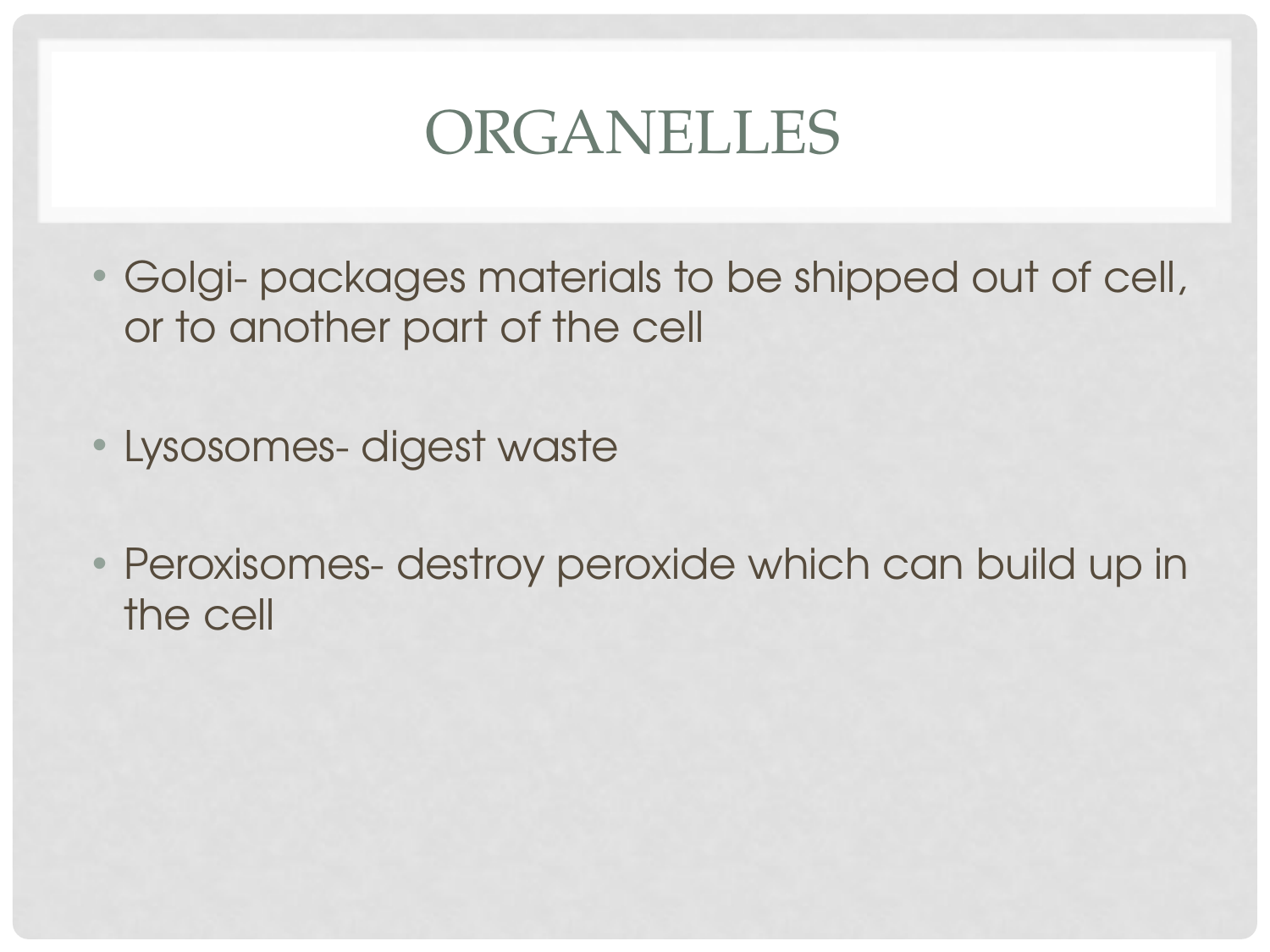

# Organelles
Golgi- packages materials to be shipped out of cell, or to another part of the cell

Lysosomes- digest waste

Peroxisomes- destroy peroxide which can build up in the cell